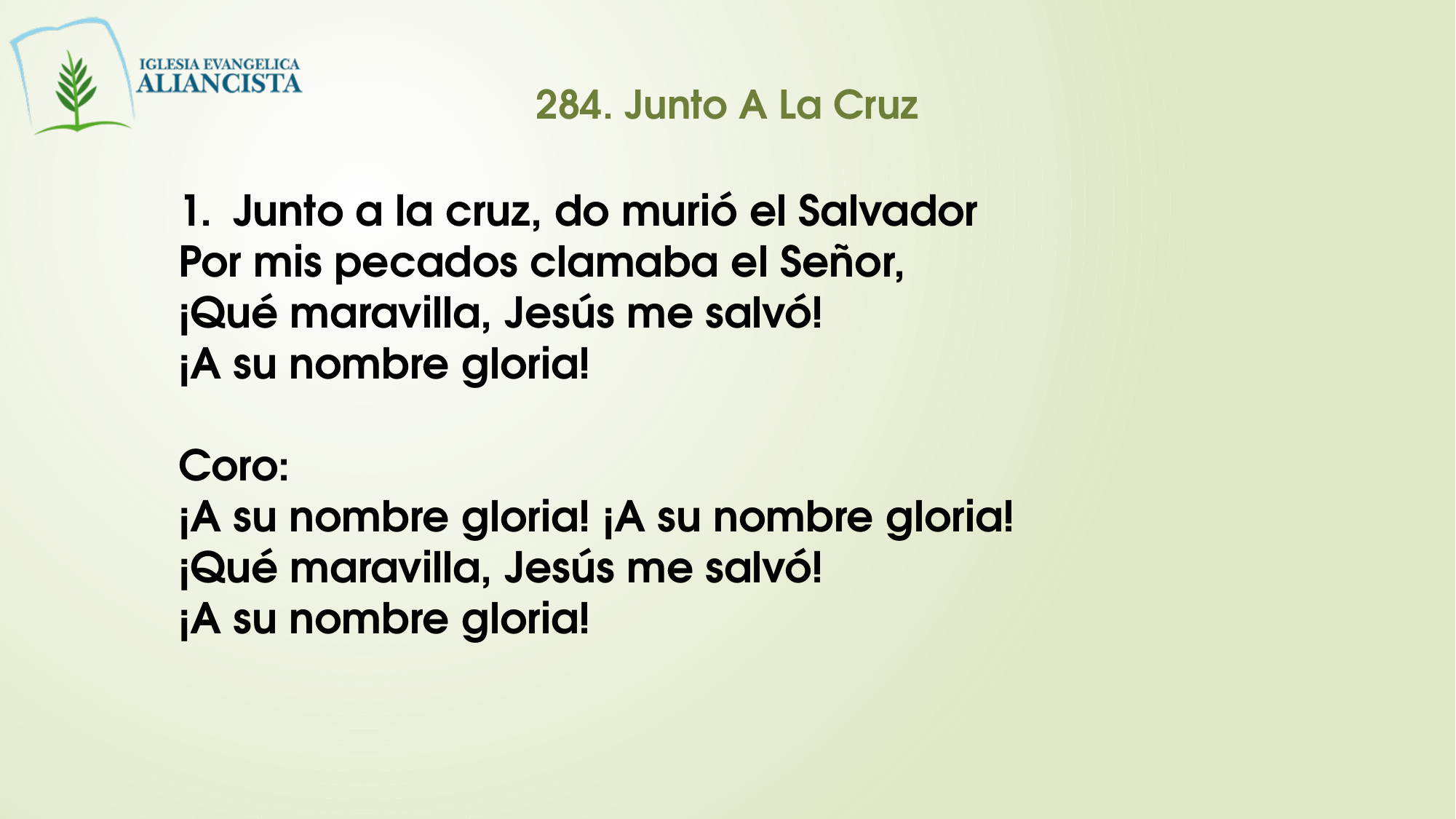

284. Junto A La Cruz
Junto a la cruz, do murió el Salvador
Por mis pecados clamaba el Señor,
¡Qué maravilla, Jesús me salvó!
¡A su nombre gloria!

Coro:
¡A su nombre gloria! ¡A su nombre gloria!
¡Qué maravilla, Jesús me salvó!
¡A su nombre gloria!